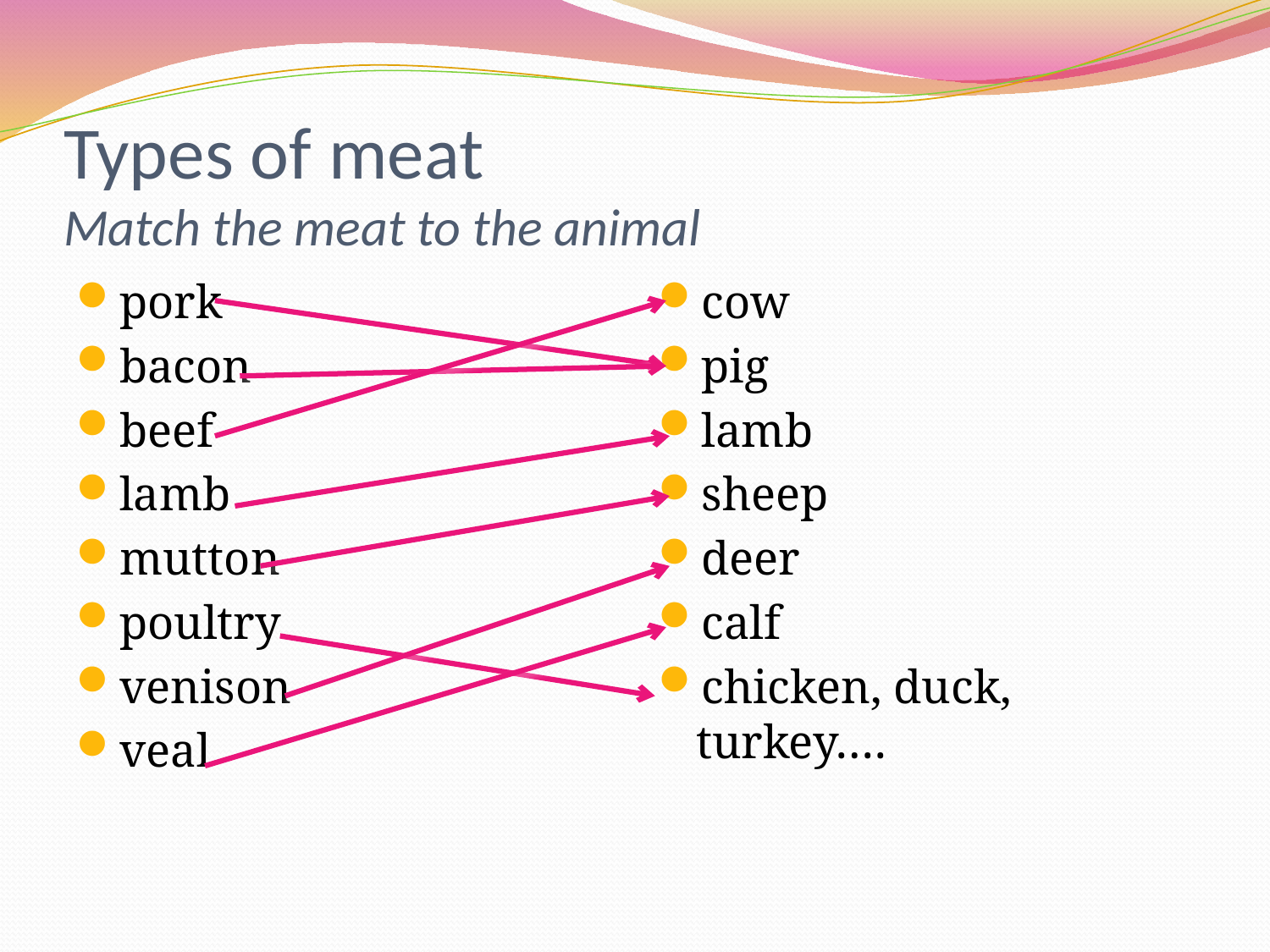

# Types of meat Match the meat to the animal
pork
bacon
beef
lamb
mutton
poultry
venison
veal
cow
pig
lamb
sheep
deer
calf
chicken, duck, turkey….